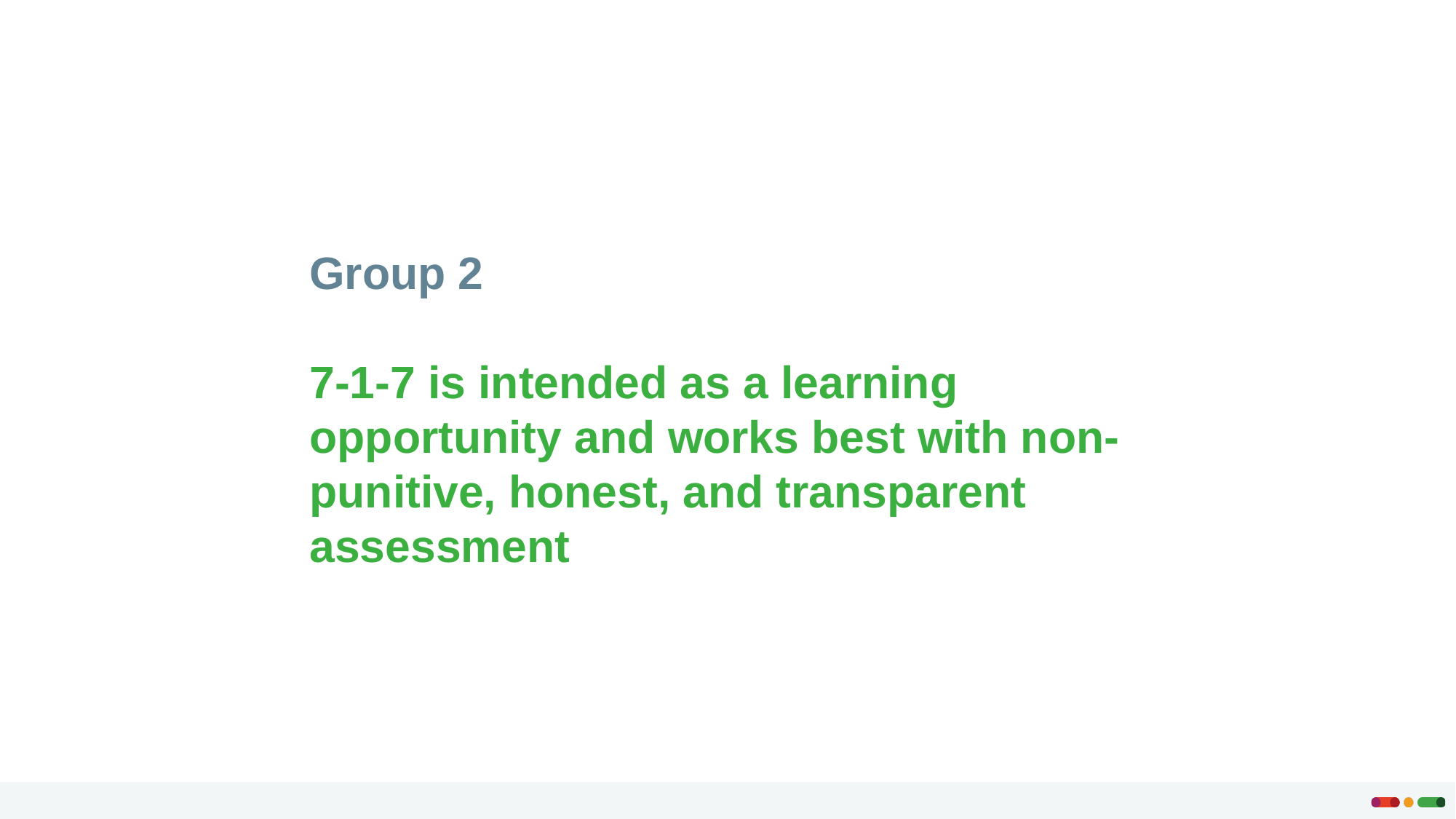

Group 2

7-1-7 is intended as a learning opportunity and works best with non-punitive, honest, and transparent assessment